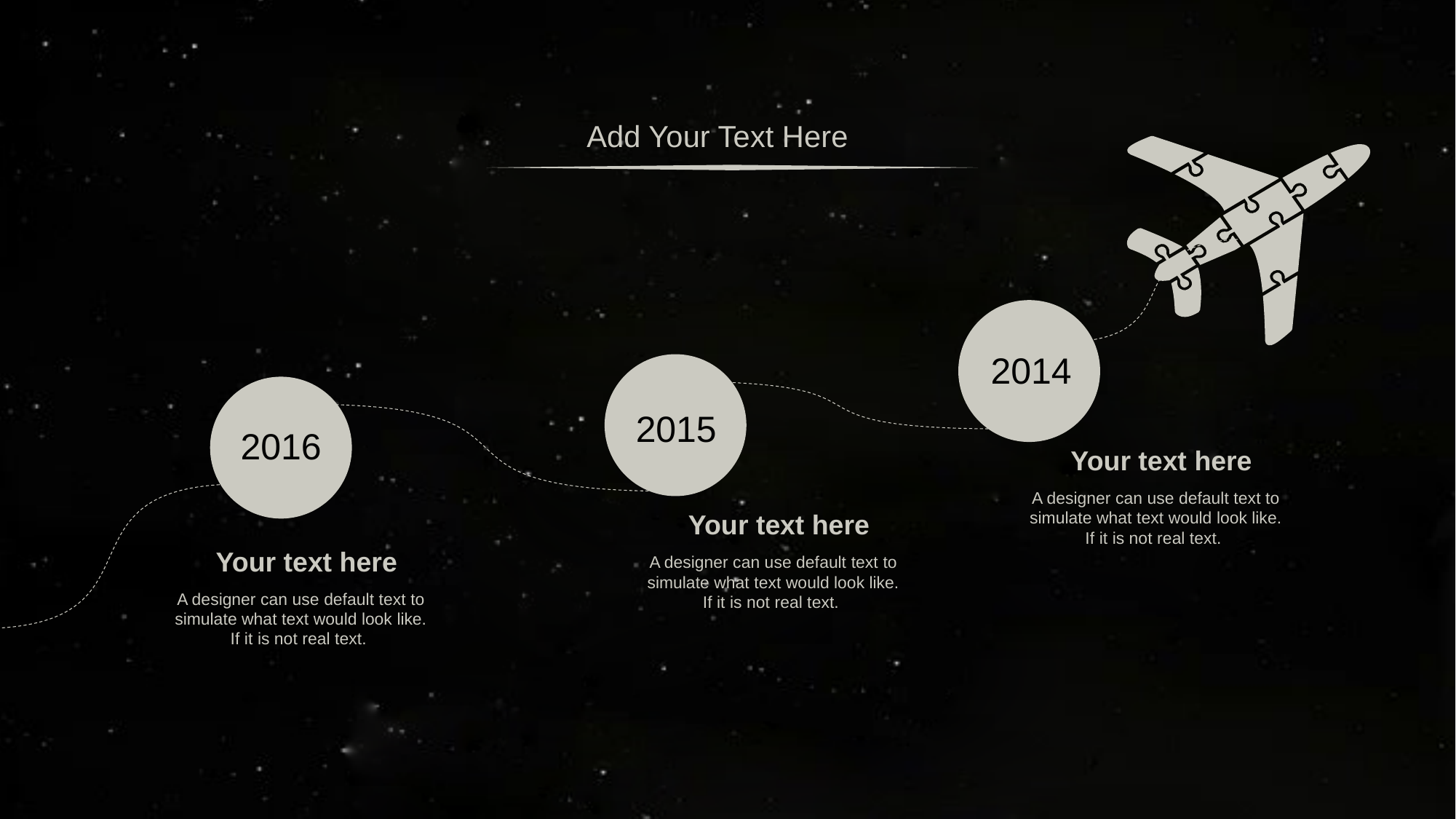

Add Your Text Here

2014

2015
2016
Your text here
A designer can use default text to simulate what text would look like. If it is not real text.
Your text here
Your text here
A designer can use default text to simulate what text would look like. If it is not real text.
A designer can use default text to simulate what text would look like. If it is not real text.